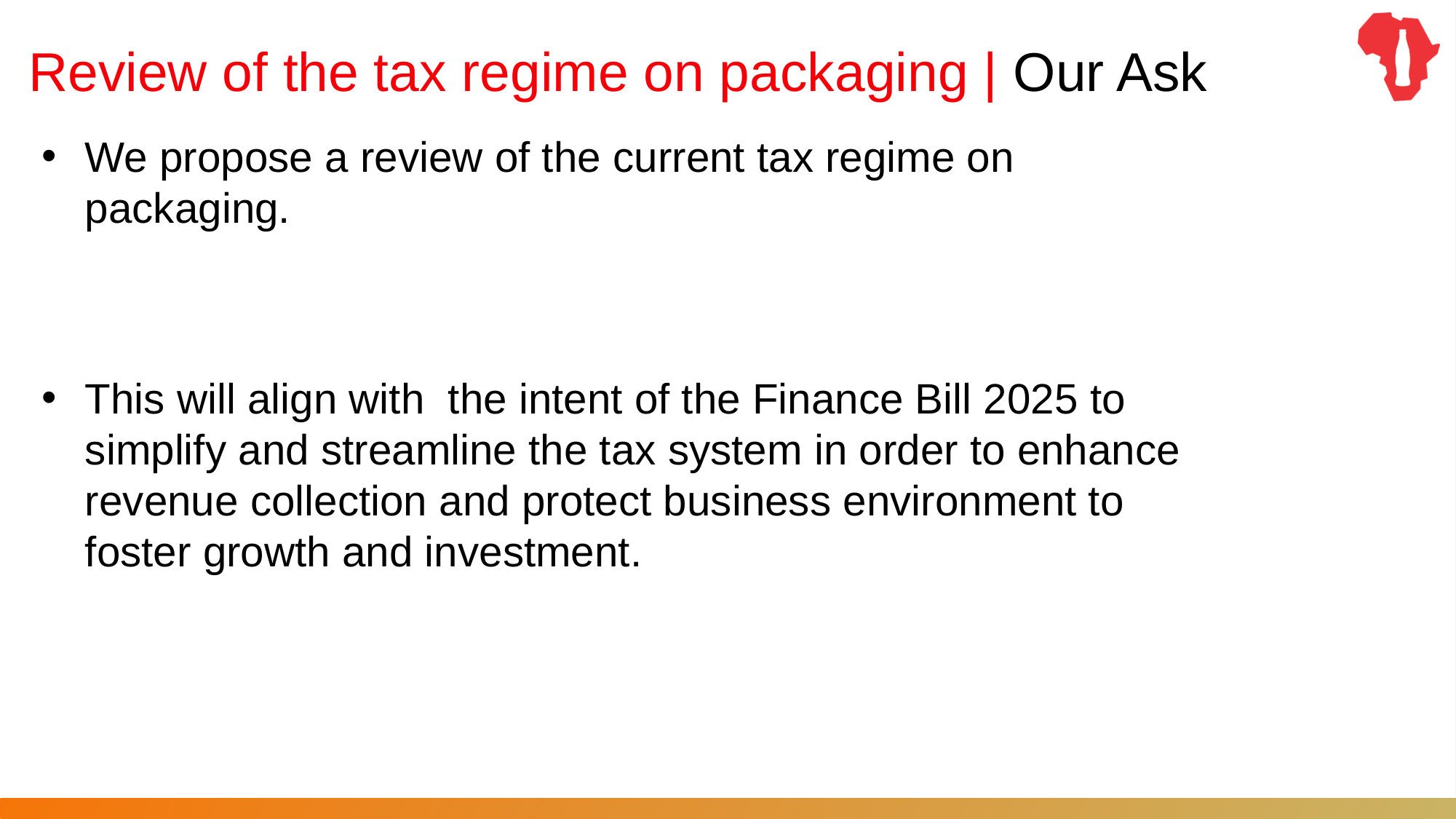

# Review of the tax regime on packaging | Our Ask

We propose a review of the current tax regime on packaging.

This will align with  the intent of the Finance Bill 2025 to simplify and streamline the tax system in order to enhance revenue collection and protect business environment to foster growth and investment.